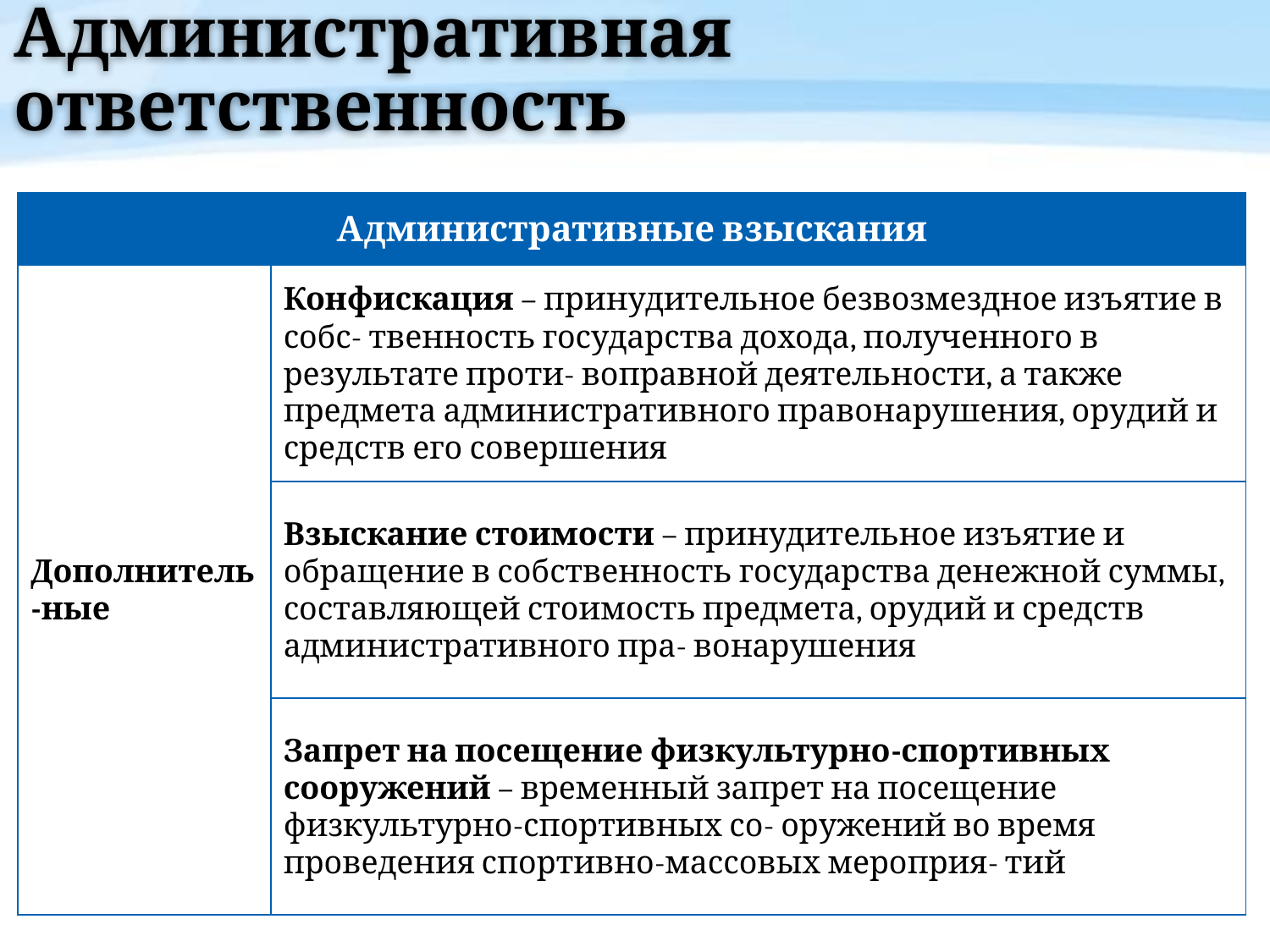

# Административная ответственность
| Административные взыскания |  |
| --- | --- |
| Дополнитель-ные | Конфискация – принудительное безвозмездное изъятие в собс- твенность государства дохода, полученного в результате проти- воправной деятельности, а также предмета административного правонарушения, орудий и средств его совершения |
|  | Взыскание стоимости – принудительное изъятие и обращение в собственность государства денежной суммы, составляющей стоимость предмета, орудий и средств административного пра- вонарушения |
|  | Запрет на посещение физкультурно-спортивных сооружений – временный запрет на посещение физкультурно-спортивных со- оружений во время проведения спортивно-массовых мероприя- тий |